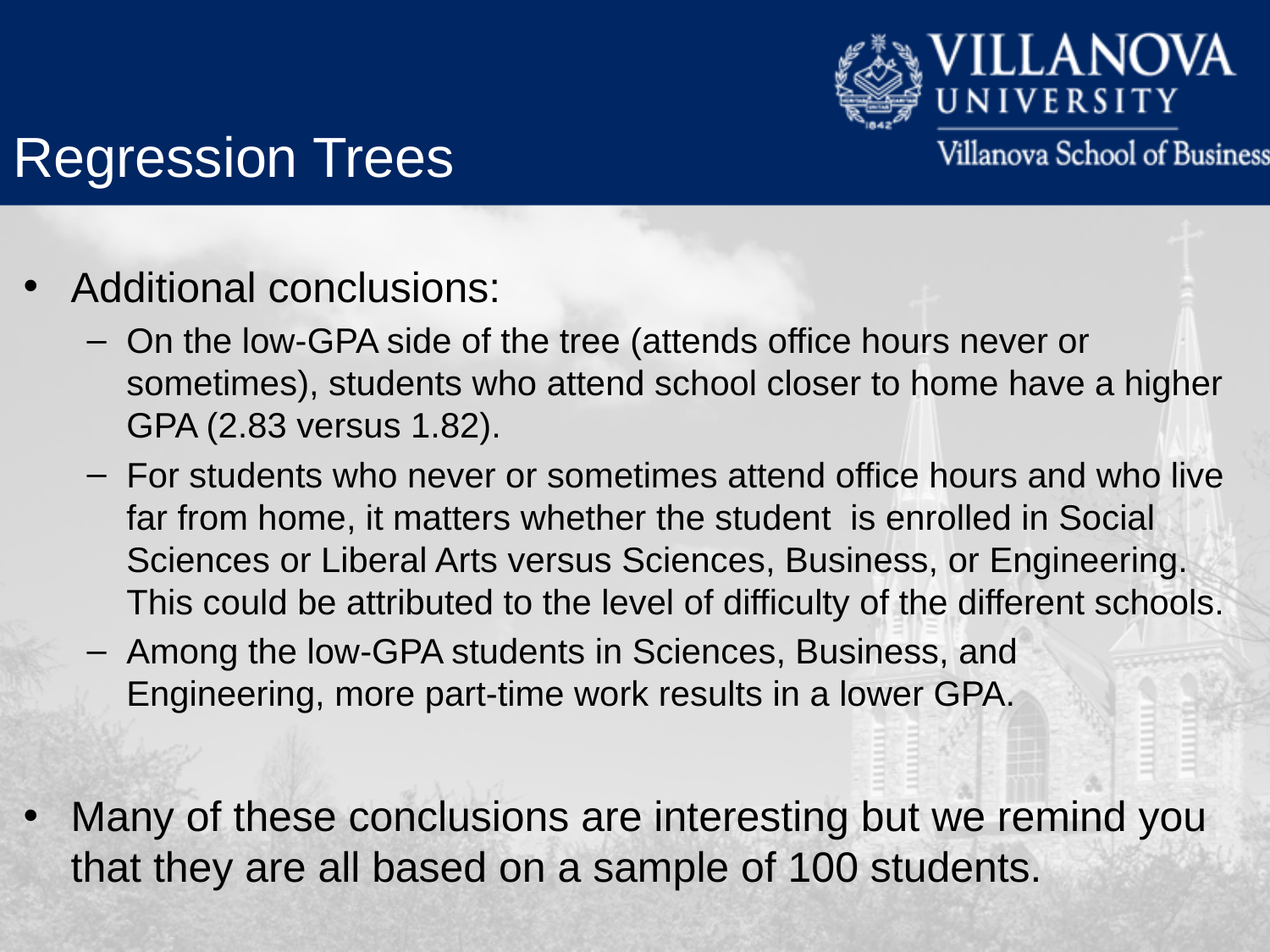

Regression Trees
Additional conclusions:
On the low-GPA side of the tree (attends office hours never or sometimes), students who attend school closer to home have a higher GPA (2.83 versus 1.82).
For students who never or sometimes attend office hours and who live far from home, it matters whether the student  is enrolled in Social Sciences or Liberal Arts versus Sciences, Business, or Engineering. This could be attributed to the level of difficulty of the different schools.
Among the low-GPA students in Sciences, Business, and Engineering, more part-time work results in a lower GPA.

Many of these conclusions are interesting but we remind you that they are all based on a sample of 100 students.